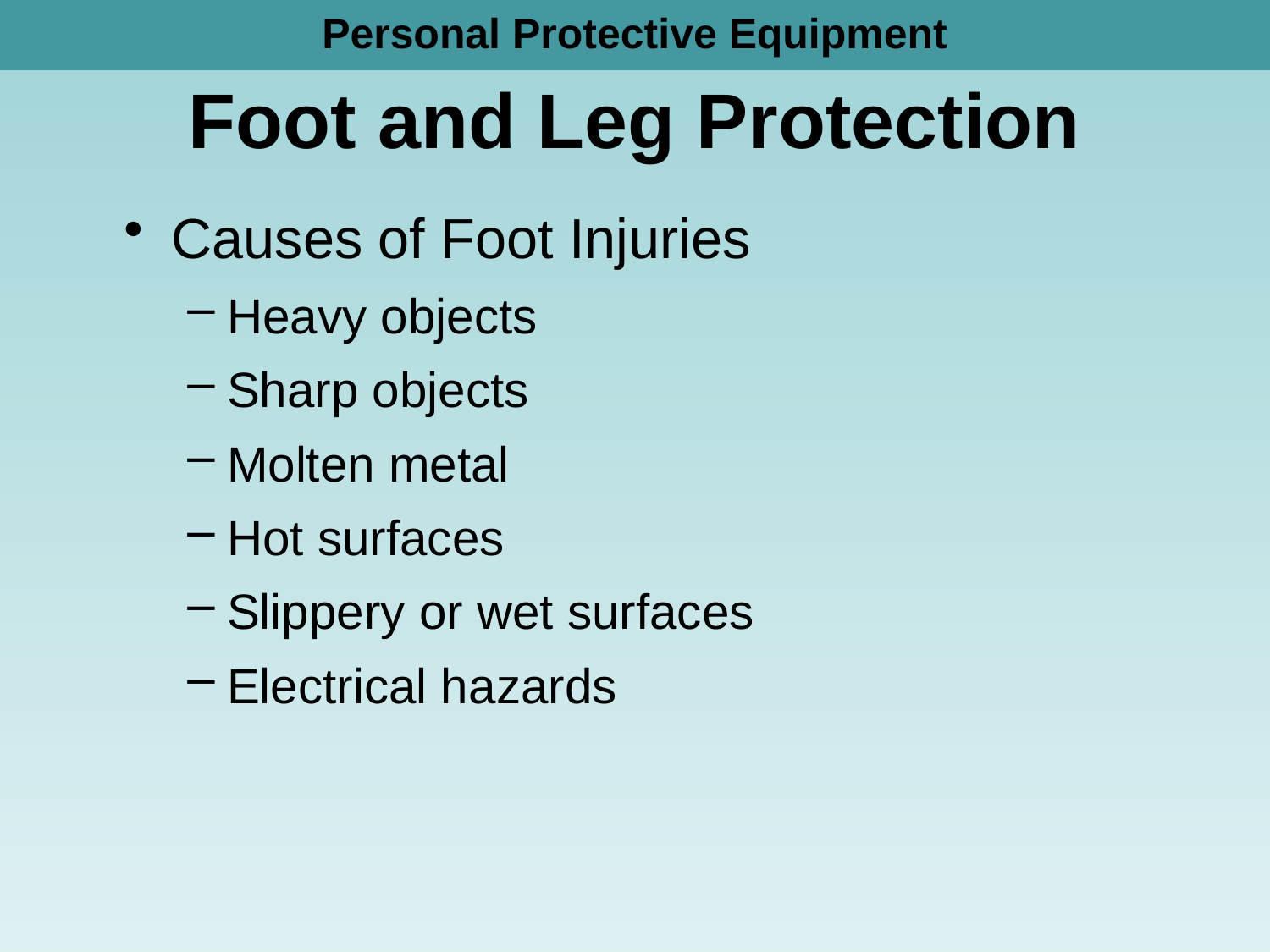

Personal Protective Equipment
# Foot and Leg Protection
Causes of Foot Injuries
Heavy objects
Sharp objects
Molten metal
Hot surfaces
Slippery or wet surfaces
Electrical hazards